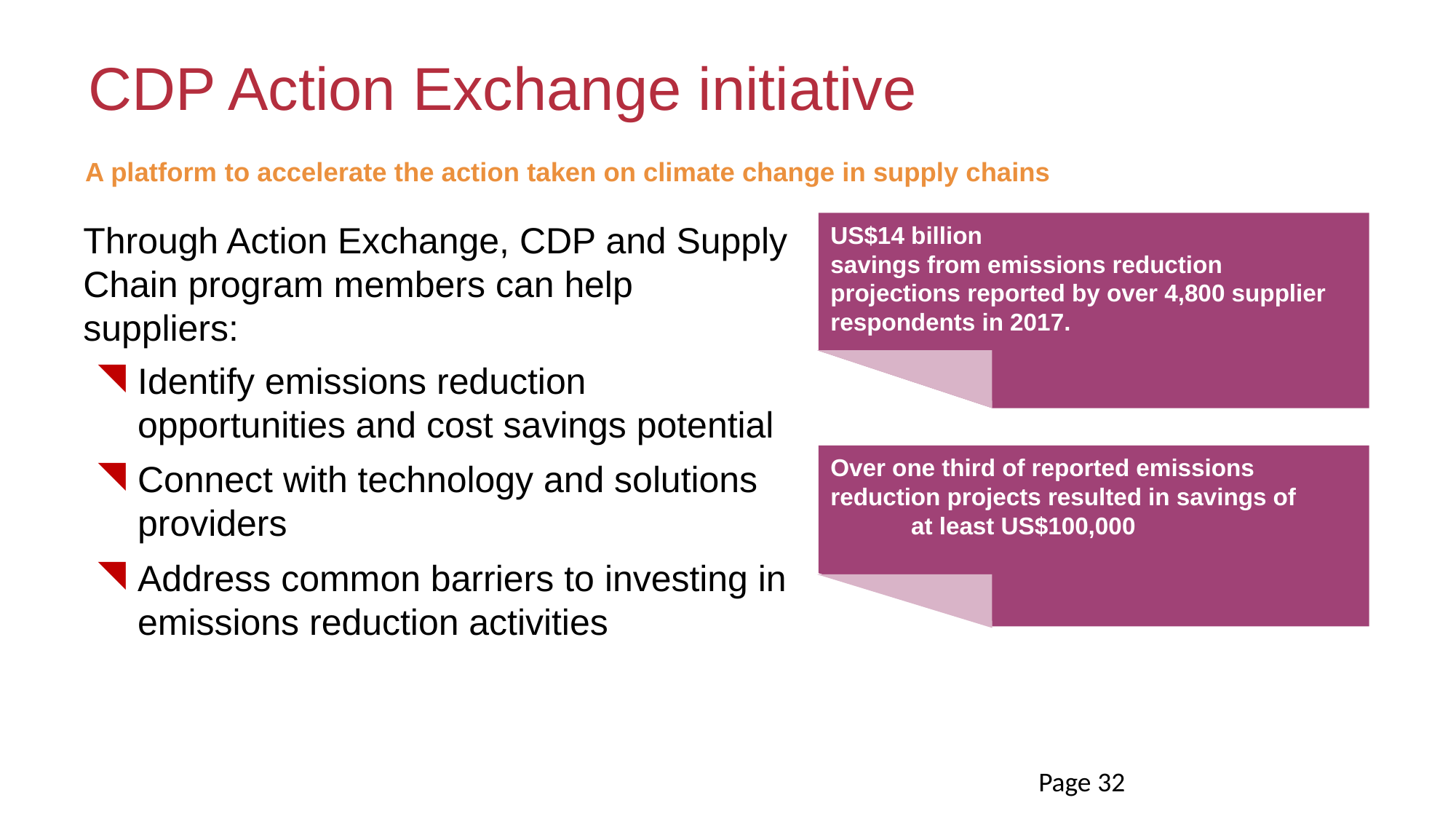

Page 32
CDP Action Exchange initiative
A platform to accelerate the action taken on climate change in supply chains
Through Action Exchange, CDP and Supply Chain program members can help suppliers:
Identify emissions reduction opportunities and cost savings potential
Connect with technology and solutions providers
Address common barriers to investing in emissions reduction activities

US$14 billion
savings from emissions reduction projections reported by over 4,800 supplier respondents in 2017.

Over one third of reported emissions reduction projects resulted in savings of                     at least US$100,000